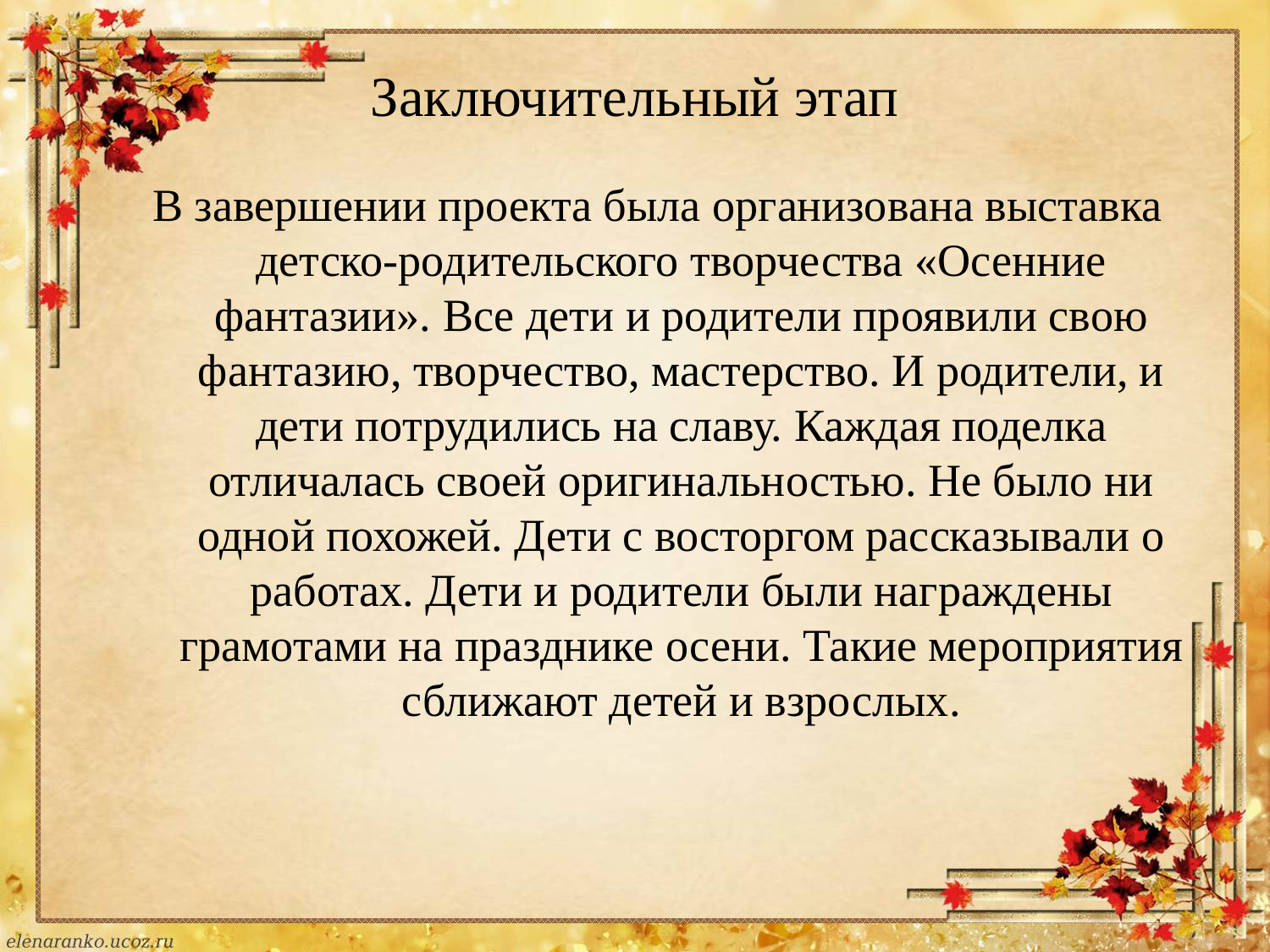

# Заключительный этап
В завершении проекта была организована выставка детско-родительского творчества «Осенние фантазии». Все дети и родители проявили свою фантазию, творчество, мастерство. И родители, и дети потрудились на славу. Каждая поделка отличалась своей оригинальностью. Не было ни одной похожей. Дети с восторгом рассказывали о работах. Дети и родители были награждены грамотами на празднике осени. Такие мероприятия сближают детей и взрослых.